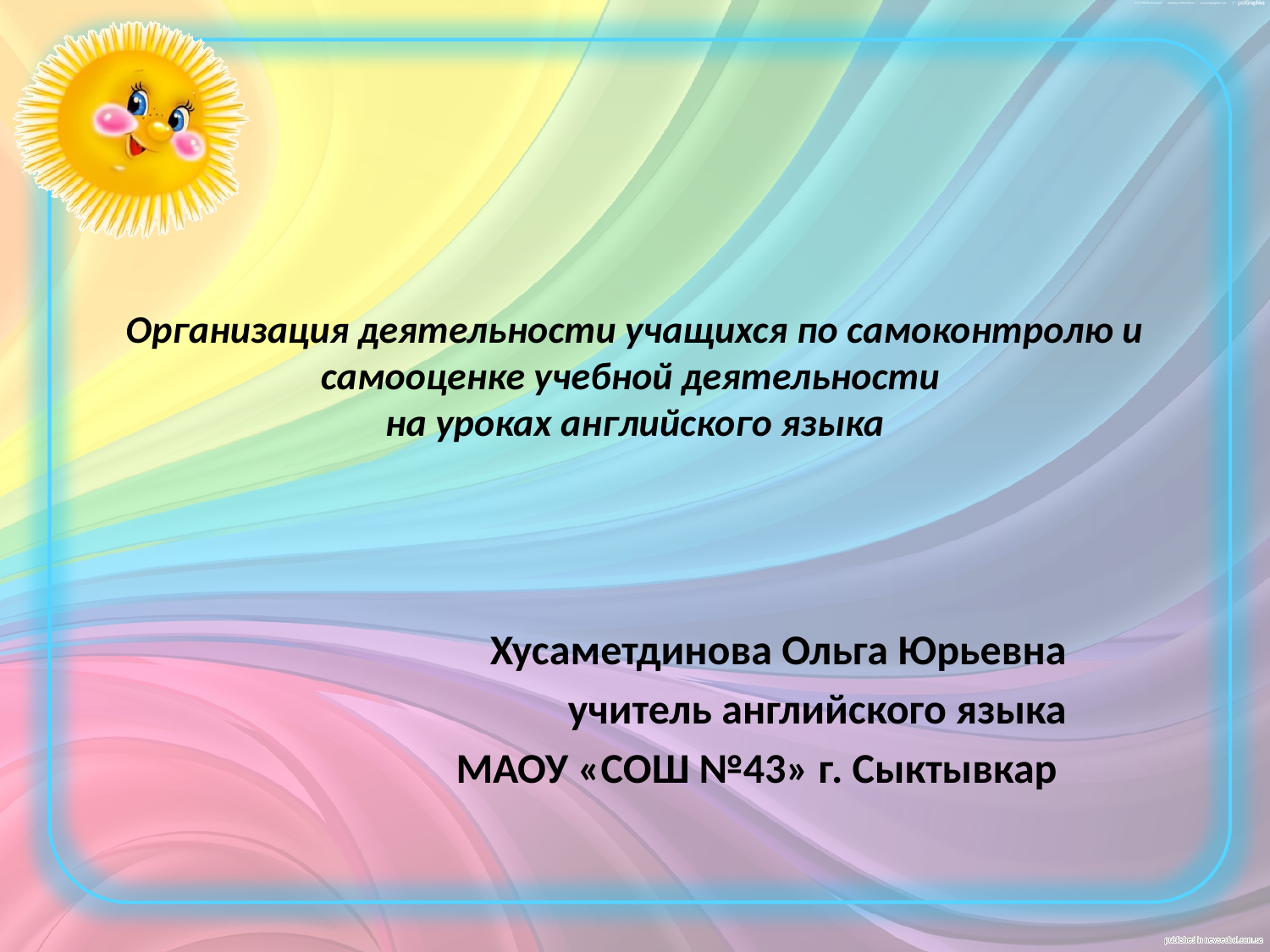

# Организация деятельности учащихся по самоконтролю и самооценке учебной деятельности на уроках английского языка
Хусаметдинова Ольга Юрьевна
учитель английского языка
МАОУ «СОШ №43» г. Сыктывкар